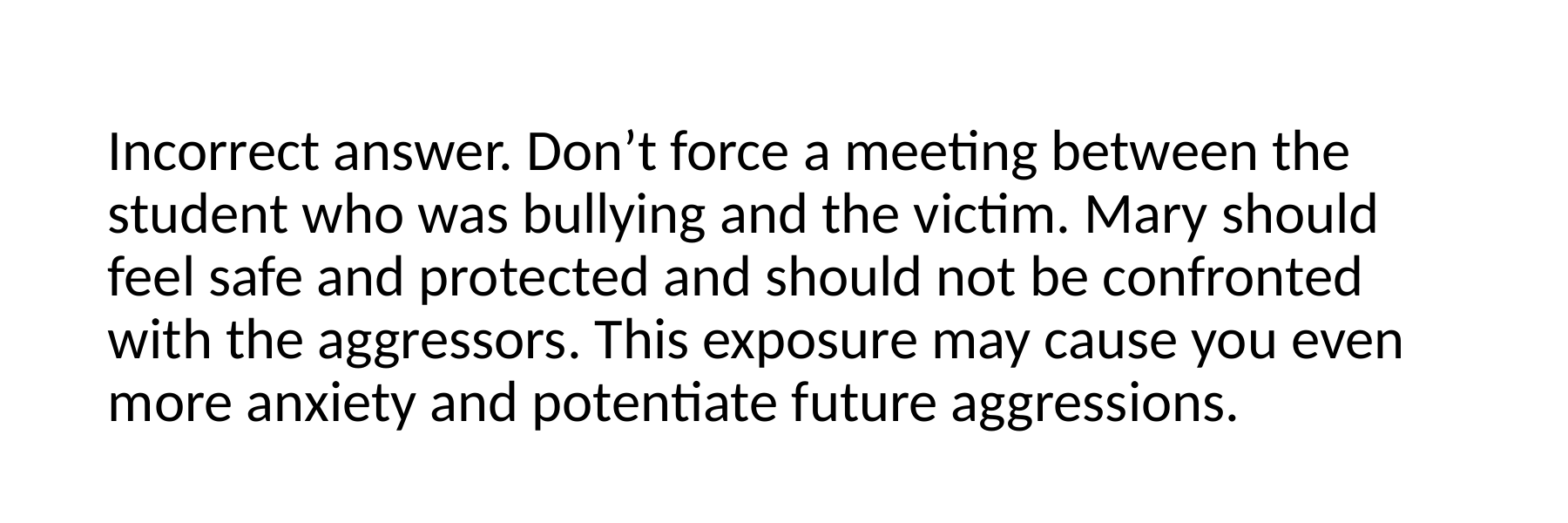

Incorrect answer. Don’t force a meeting between the student who was bullying and the victim. Mary should feel safe and protected and should not be confronted with the aggressors. This exposure may cause you even more anxiety and potentiate future aggressions.